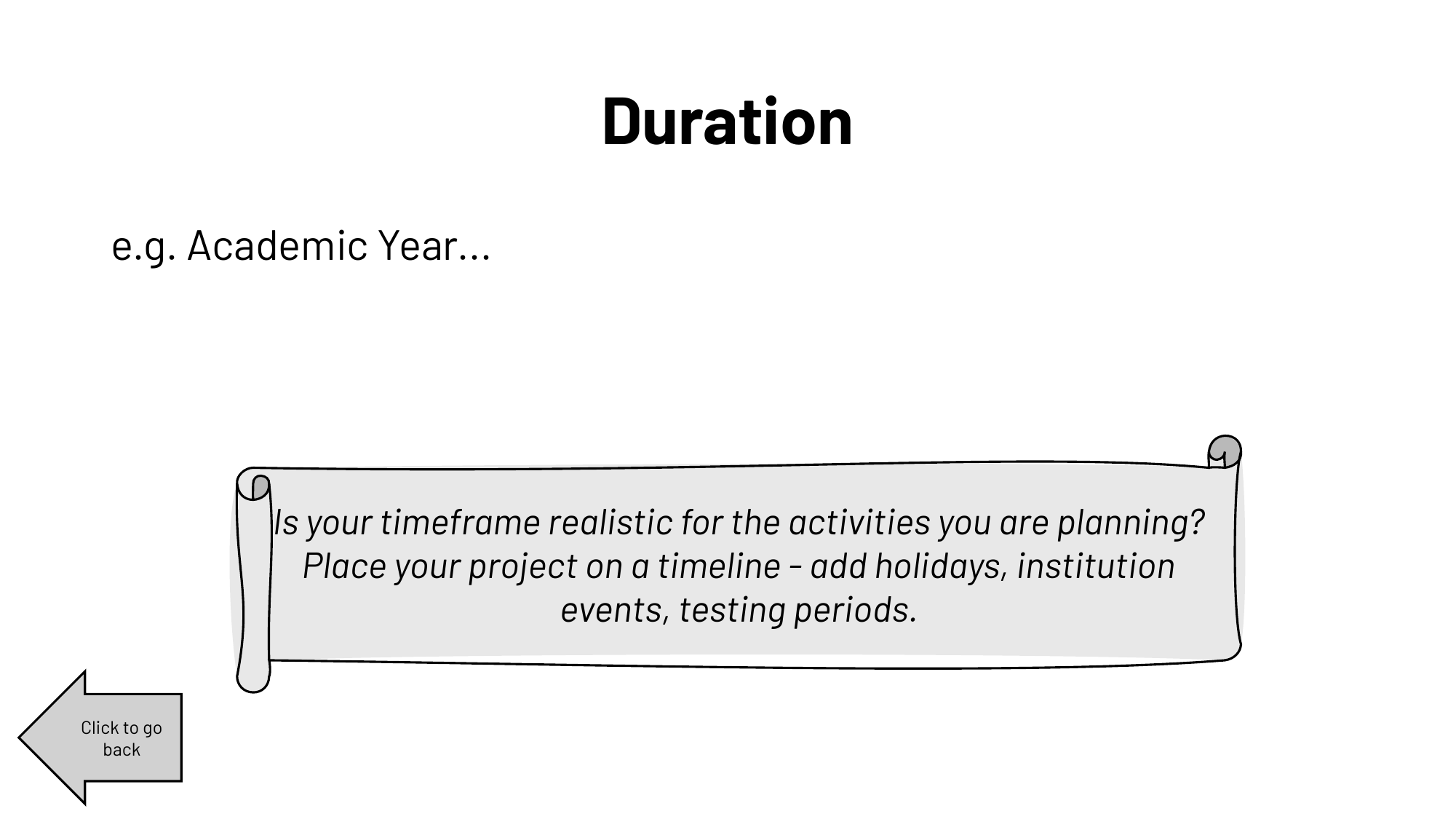

# Duration
e.g. Academic Year...
Is your timeframe realistic for the activities you are planning?
Place your project on a timeline - add holidays, institution events, testing periods.
Click to go back